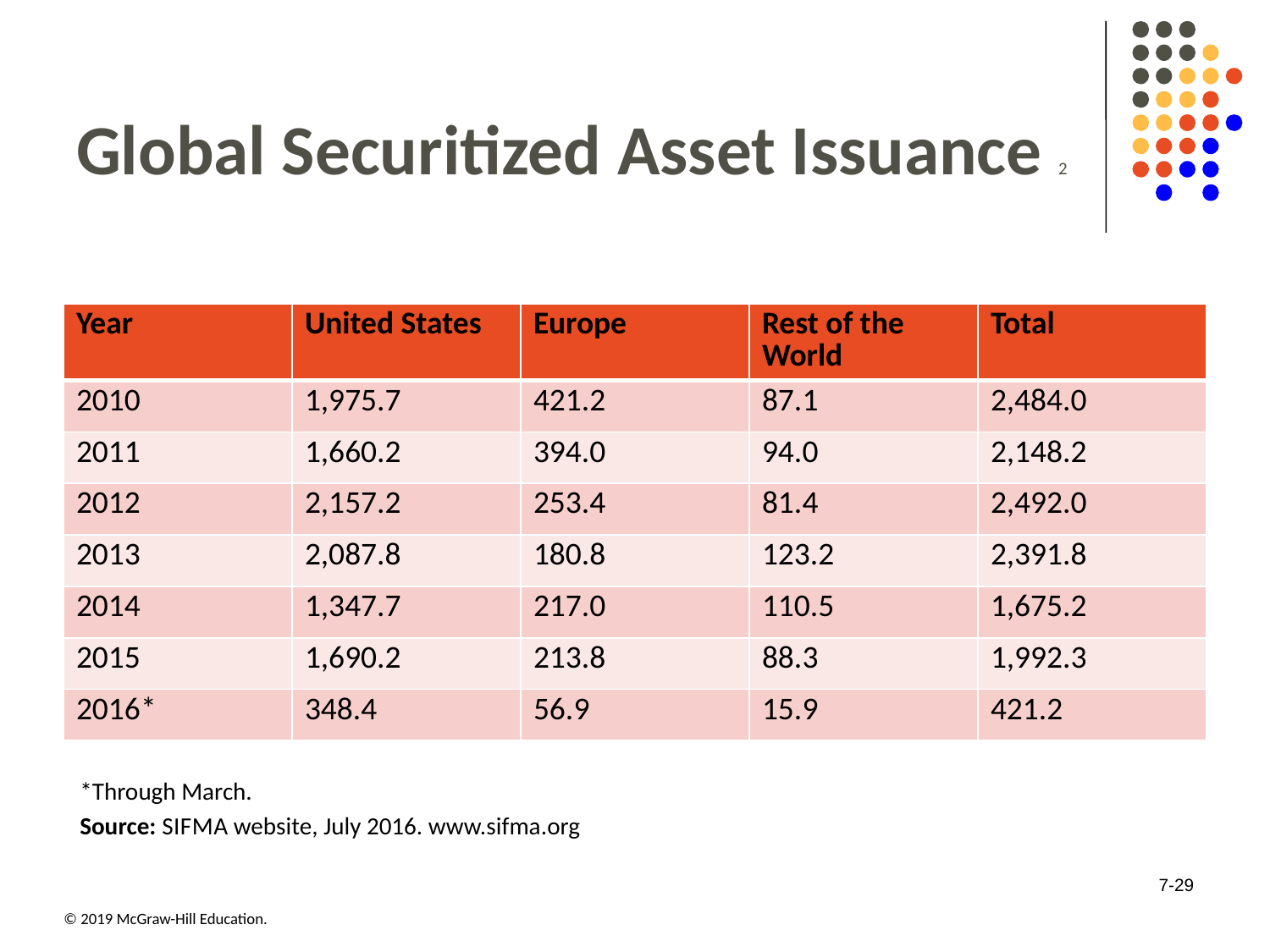

# Global Securitized Asset Issuance 2
| Year | United States | Europe | Rest of the World | Total |
| --- | --- | --- | --- | --- |
| 2010 | 1,975.7 | 421.2 | 87.1 | 2,484.0 |
| 2011 | 1,660.2 | 394.0 | 94.0 | 2,148.2 |
| 2012 | 2,157.2 | 253.4 | 81.4 | 2,492.0 |
| 2013 | 2,087.8 | 180.8 | 123.2 | 2,391.8 |
| 2014 | 1,347.7 | 217.0 | 110.5 | 1,675.2 |
| 2015 | 1,690.2 | 213.8 | 88.3 | 1,992.3 |
| 2016\* | 348.4 | 56.9 | 15.9 | 421.2 |
*Through March.
Source: S I F M A website, July 2016. www.sifma.org
7-29